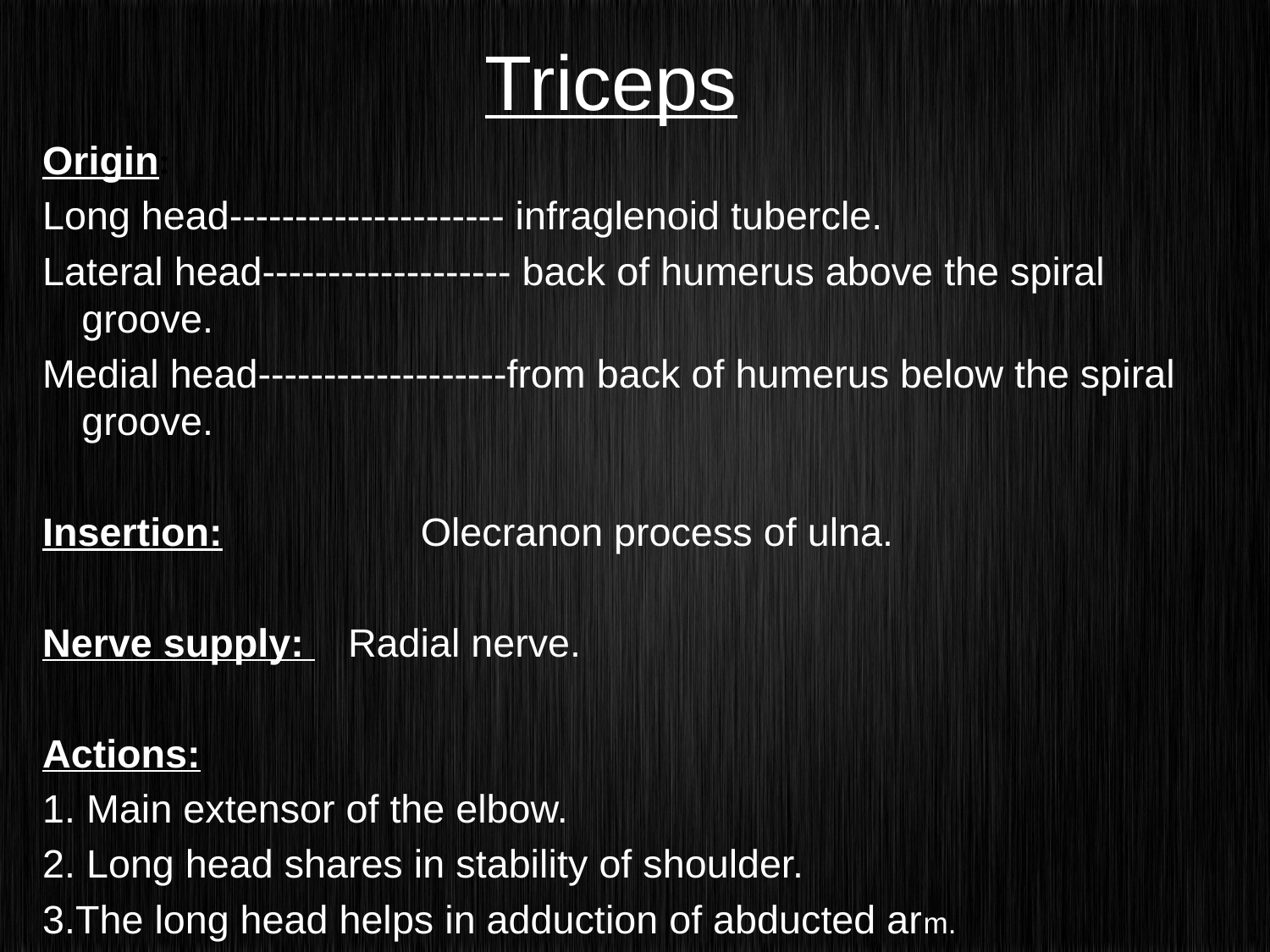

# Triceps
Origin:
Long head--------------------- infraglenoid tubercle.
Lateral head------------------- back of humerus above the spiral groove.
Medial head-------------------from back of humerus below the spiral groove.

Insertion:                  Olecranon process of ulna.

Nerve supply:    Radial nerve.

Actions:
1. Main extensor of the elbow.
2. Long head shares in stability of shoulder.
3.The long head helps in adduction of abducted arm.